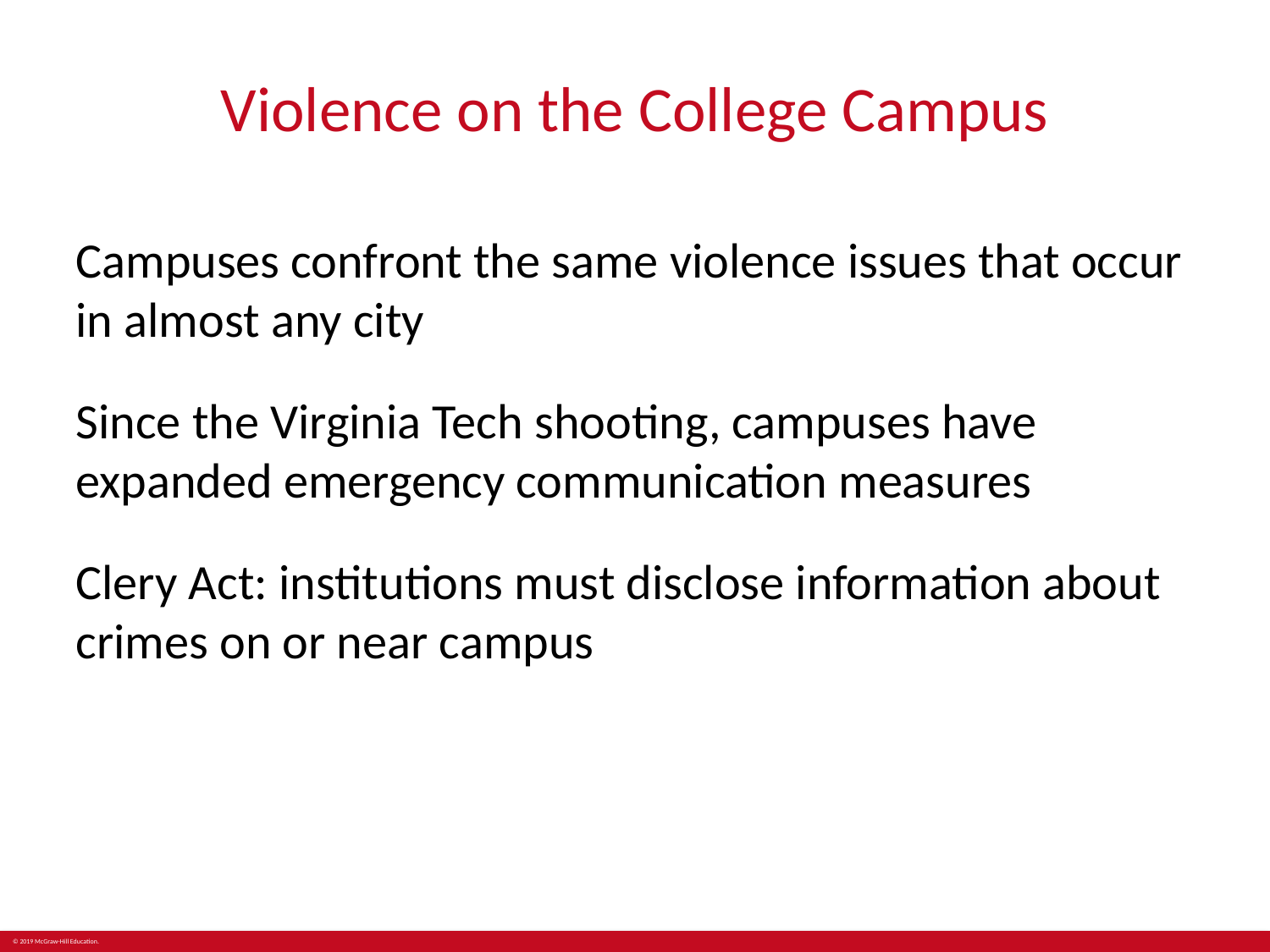

# Violence on the College Campus
Campuses confront the same violence issues that occur in almost any city
Since the Virginia Tech shooting, campuses have expanded emergency communication measures
Clery Act: institutions must disclose information about crimes on or near campus